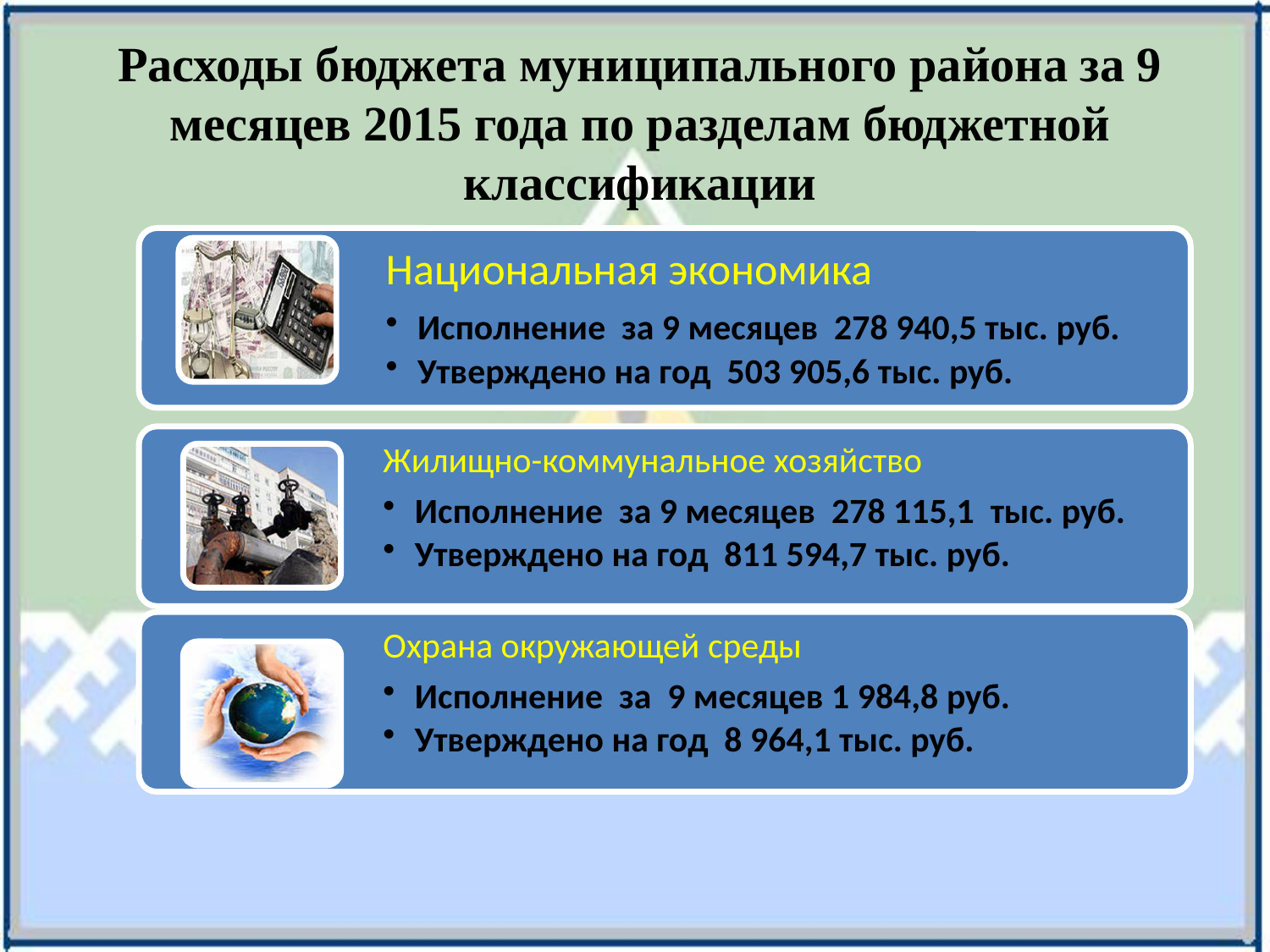

Расходы бюджета муниципального района за 9 месяцев 2015 года по разделам бюджетной классификации
Национальная экономика
Исполнение  за 9 месяцев  278 940,5 тыс. руб.
Утверждено на год  503 905,6 тыс. руб.
Жилищно-коммунальное хозяйство
Исполнение  за 9 месяцев  278 115,1  тыс. руб.
Утверждено на год  811 594,7 тыс. руб.
Охрана окружающей среды
Исполнение  за  9 месяцев 1 984,8 руб.
Утверждено на год  8 964,1 тыс. руб.